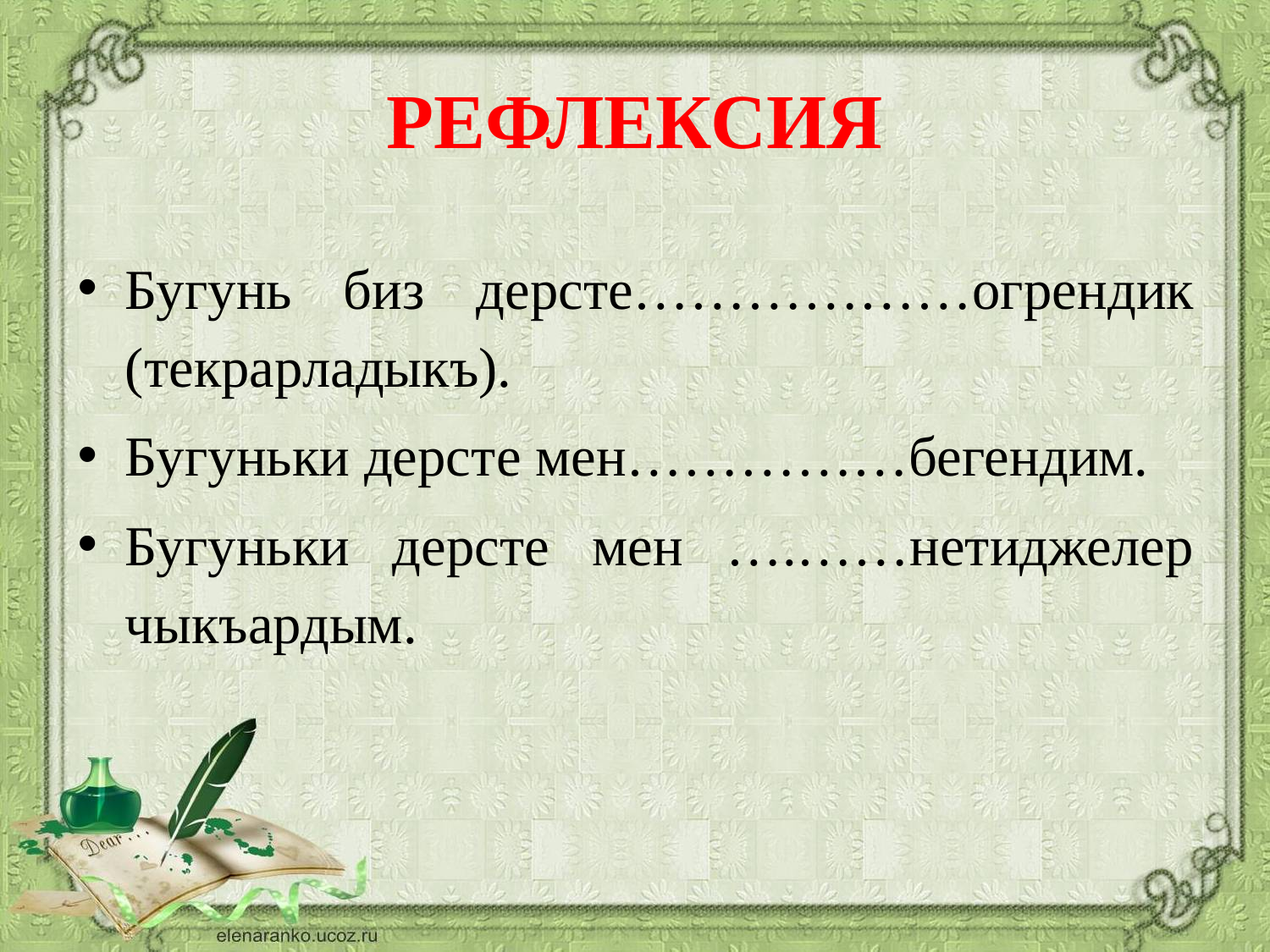

# РЕФЛЕКСИЯ
Бугунь биз дерсте………………огрендик (текрарладыкъ).
Бугуньки дерсте мен……………бегендим.
Бугуньки дерсте мен ….……нетиджелер чыкъардым.